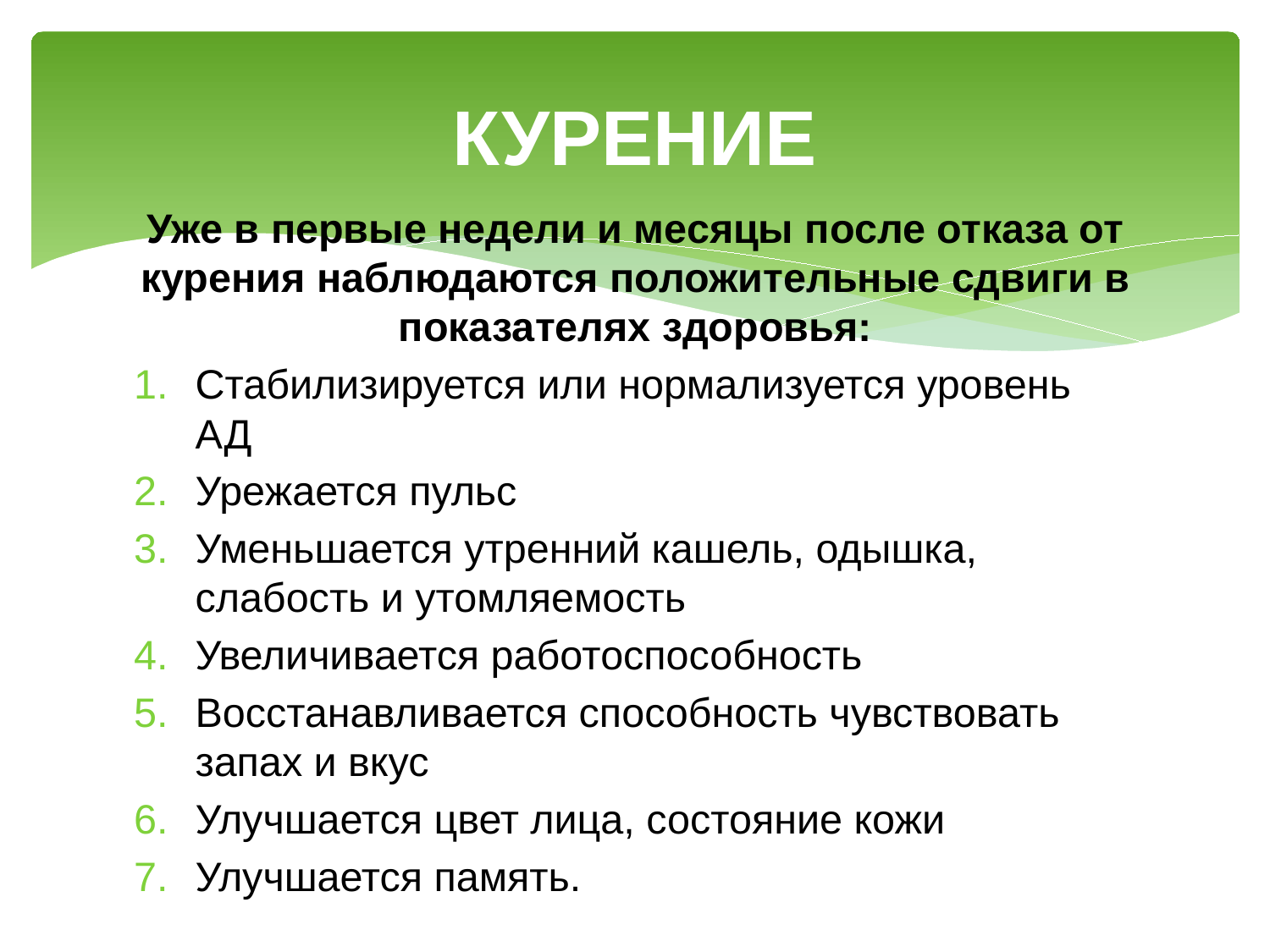

# КУРЕНИЕ
Уже в первые недели и месяцы после отказа от курения наблюдаются положительные сдвиги в показателях здоровья:
Стабилизируется или нормализуется уровень АД
Урежается пульс
Уменьшается утренний кашель, одышка, слабость и утомляемость
Увеличивается работоспособность
Восстанавливается способность чувствовать запах и вкус
Улучшается цвет лица, состояние кожи
Улучшается память.